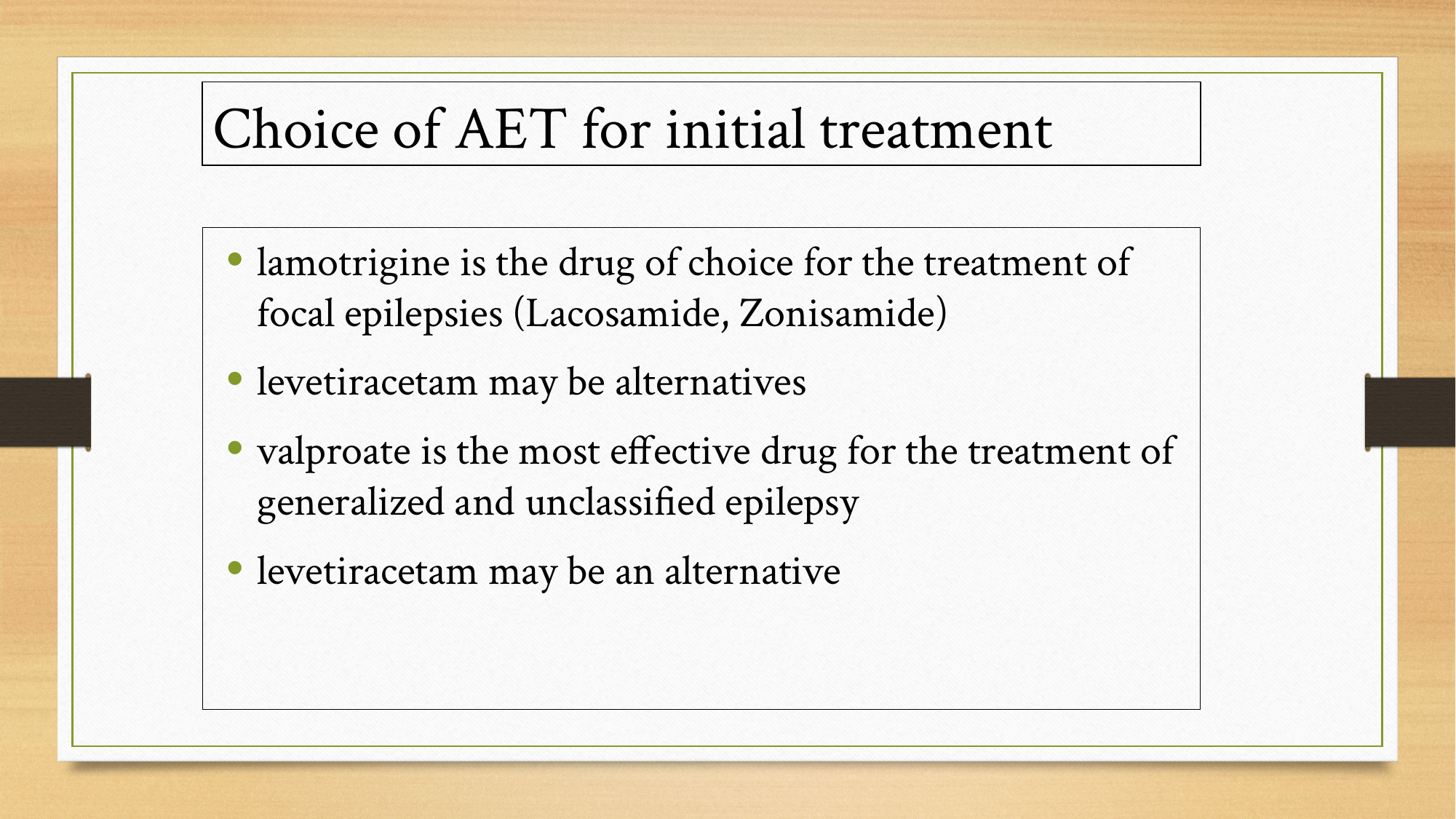

Choice of AET for initial treatment
lamotrigine is the drug of choice for the treatment of focal epilepsies (Lacosamide, Zonisamide)
levetiracetam may be alternatives
valproate is the most effective drug for the treatment of generalized and unclassified epilepsy
levetiracetam may be an alternative